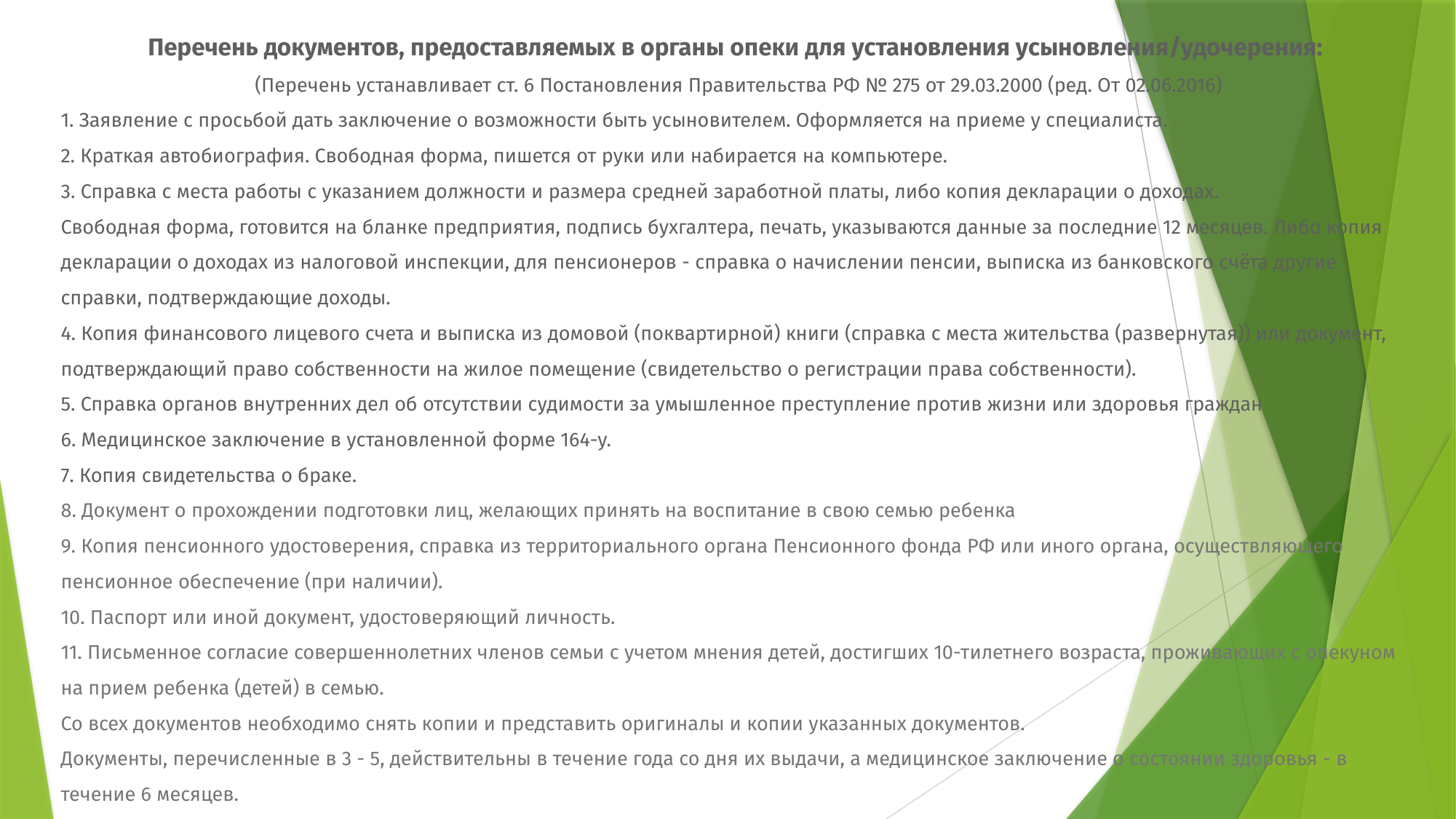

Перечень документов, предоставляемых в органы опеки для установления усыновления/удочерения:
 (Перечень устанавливает ст. 6 Постановления Правительства РФ № 275 от 29.03.2000 (ред. От 02.06.2016)
1. Заявление с просьбой дать заключение о возможности быть усыновителем. Оформляется на приеме у специалиста.
2. Краткая автобиография. Свободная форма, пишется от руки или набирается на компьютере.
3. Справка с места работы с указанием должности и размера средней заработной платы, либо копия декларации о доходах.
Свободная форма, готовится на бланке предприятия, подпись бухгалтера, печать, указываются данные за последние 12 месяцев. Либо копия декларации о доходах из налоговой инспекции, для пенсионеров - справка о начислении пенсии, выписка из банковского счёта другие справки, подтверждающие доходы.
4. Копия финансового лицевого счета и выписка из домовой (поквартирной) книги (справка с места жительства (развернутая)) или документ, подтверждающий право собственности на жилое помещение (свидетельство о регистрации права собственности).
5. Справка органов внутренних дел об отсутствии судимости за умышленное преступление против жизни или здоровья граждан
6. Медицинское заключение в установленной форме 164-у.
7. Копия свидетельства о браке.
8. Документ о прохождении подготовки лиц, желающих принять на воспитание в свою семью ребенка
9. Копия пенсионного удостоверения, справка из территориального органа Пенсионного фонда РФ или иного органа, осуществляющего пенсионное обеспечение (при наличии).
10. Паспорт или иной документ, удостоверяющий личность.
11. Письменное согласие совершеннолетних членов семьи с учетом мнения детей, достигших 10-тилетнего возраста, проживающих с опекуном на прием ребенка (детей) в семью.
Со всех документов необходимо снять копии и представить оригиналы и копии указанных документов.
Документы, перечисленные в 3 - 5, действительны в течение года со дня их выдачи, а медицинское заключение о состоянии здоровья - в течение 6 месяцев.